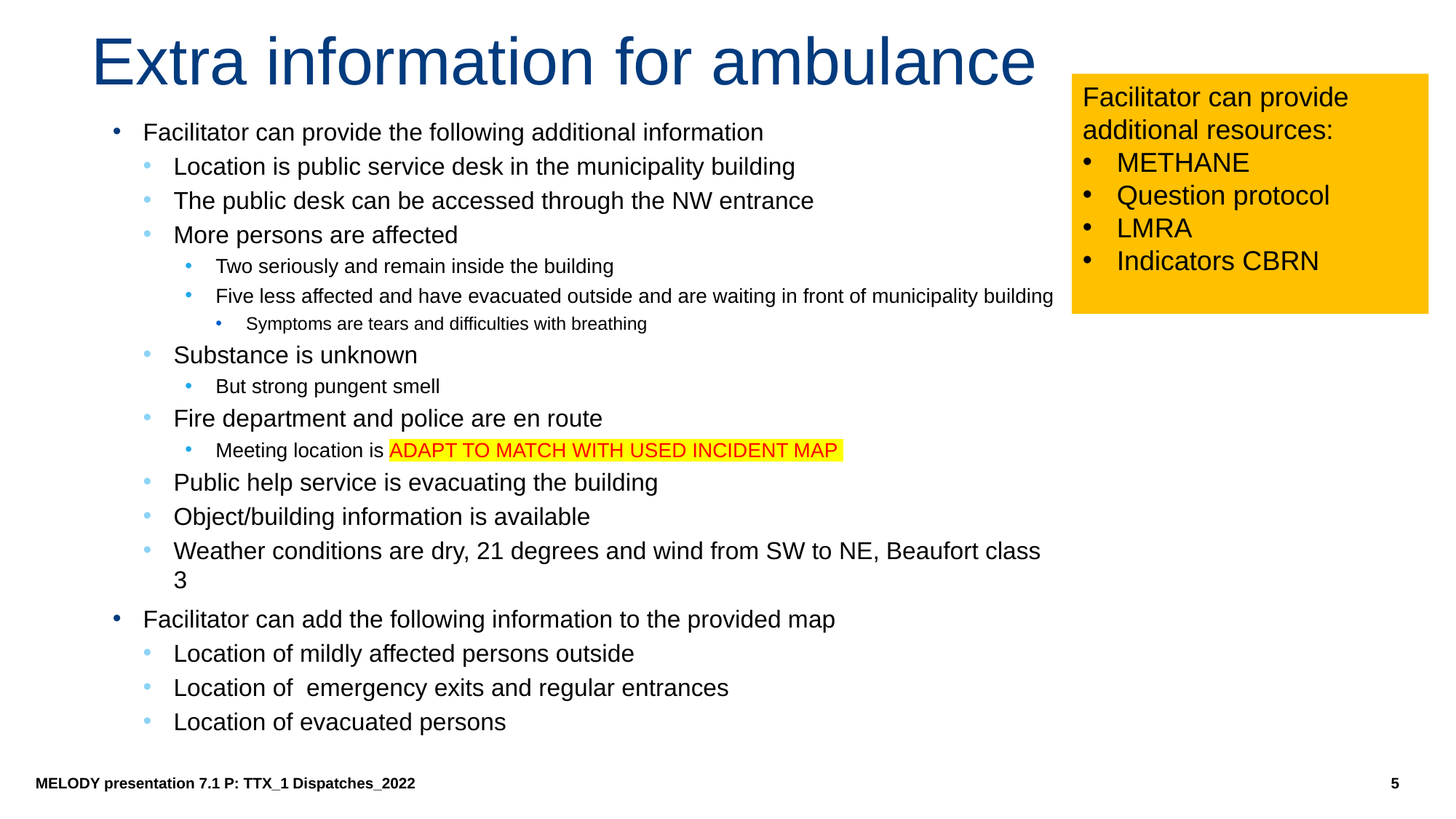

# Extra information for ambulance
Facilitator can provide additional resources:
METHANE
Question protocol
LMRA
Indicators CBRN

Facilitator can provide the following additional information
Location is public service desk in the municipality building
The public desk can be accessed through the NW entrance
More persons are affected
Two seriously and remain inside the building
Five less affected and have evacuated outside and are waiting in front of municipality building
Symptoms are tears and difficulties with breathing
Substance is unknown
But strong pungent smell
Fire department and police are en route
Meeting location is ADAPT TO MATCH WITH USED INCIDENT MAP
Public help service is evacuating the building
Object/building information is available
Weather conditions are dry, 21 degrees and wind from SW to NE, Beaufort class 3
Facilitator can add the following information to the provided map
Location of mildly affected persons outside
Location of  emergency exits and regular entrances
Location of evacuated persons
MELODY presentation 7.1 P: TTX_1 Dispatches_2022
5